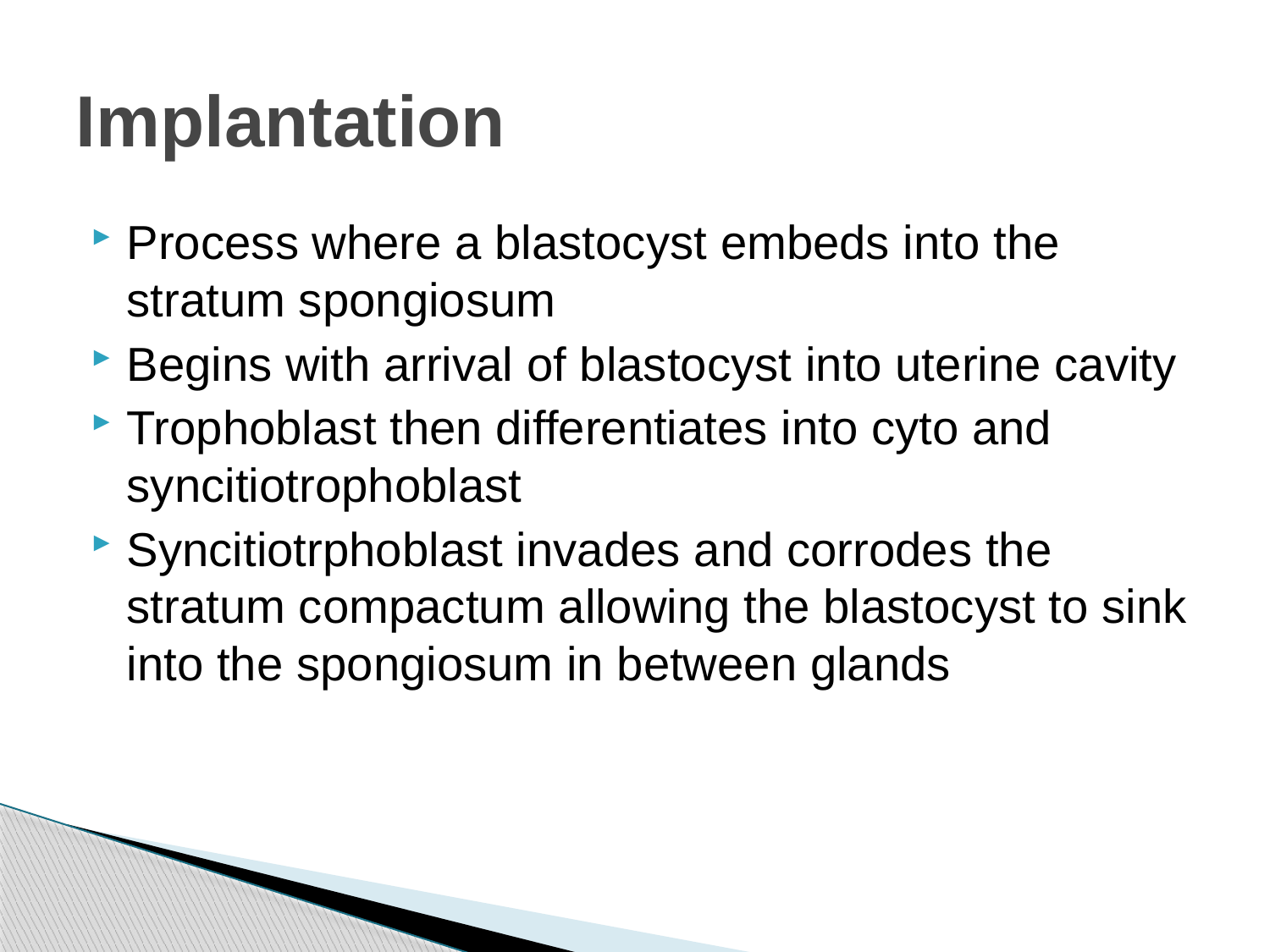

# Implantation
Process where a blastocyst embeds into the stratum spongiosum
Begins with arrival of blastocyst into uterine cavity
Trophoblast then differentiates into cyto and syncitiotrophoblast
Syncitiotrphoblast invades and corrodes the stratum compactum allowing the blastocyst to sink into the spongiosum in between glands